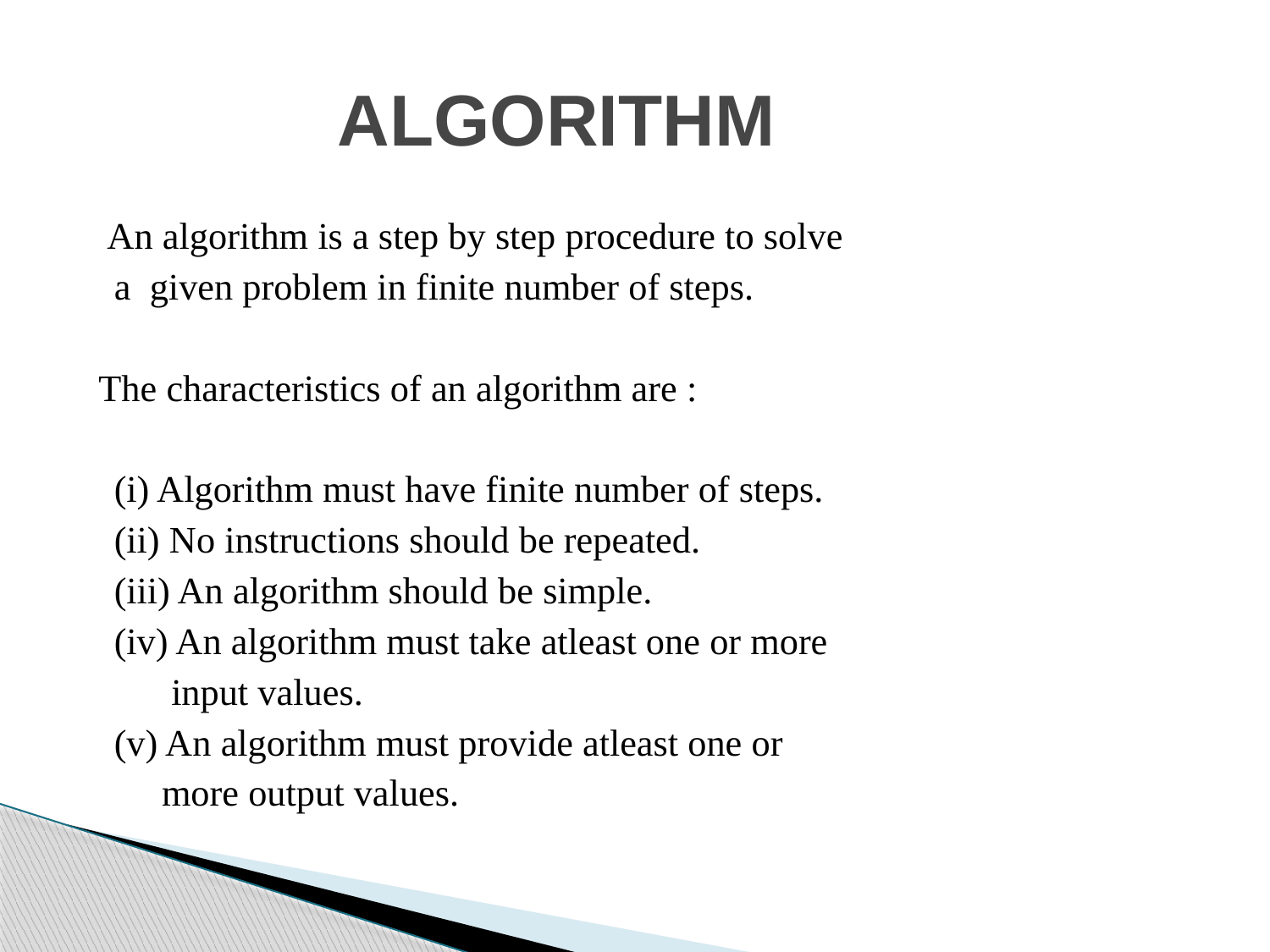

# ALGORITHM
   An algorithm is a step by step procedure to solve
    a  given problem in finite number of steps.

 The characteristics of an algorithm are :

    (i) Algorithm must have finite number of steps.
    (ii) No instructions should be repeated.
    (iii) An algorithm should be simple.
    (iv) An algorithm must take atleast one or more
          input values.
    (v) An algorithm must provide atleast one or
         more output values.